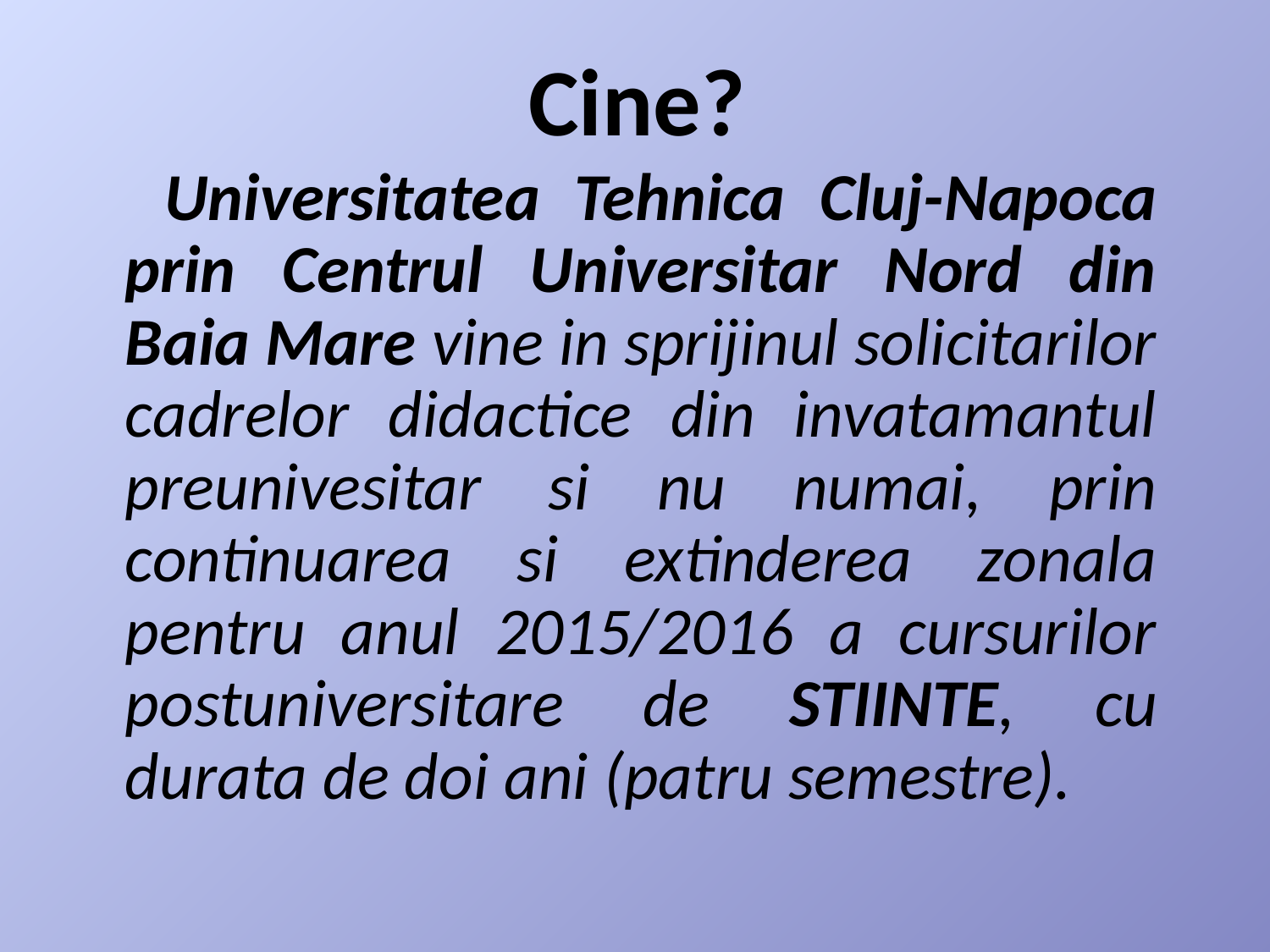

# Cine?
Universitatea Tehnica Cluj-Napoca prin Centrul Universitar Nord din Baia Mare vine in sprijinul solicitarilor cadrelor didactice din invatamantul preunivesitar si nu numai, prin continuarea si extinderea zonala pentru anul 2015/2016 a cursurilor postuniversitare de STIINTE, cu durata de doi ani (patru semestre).